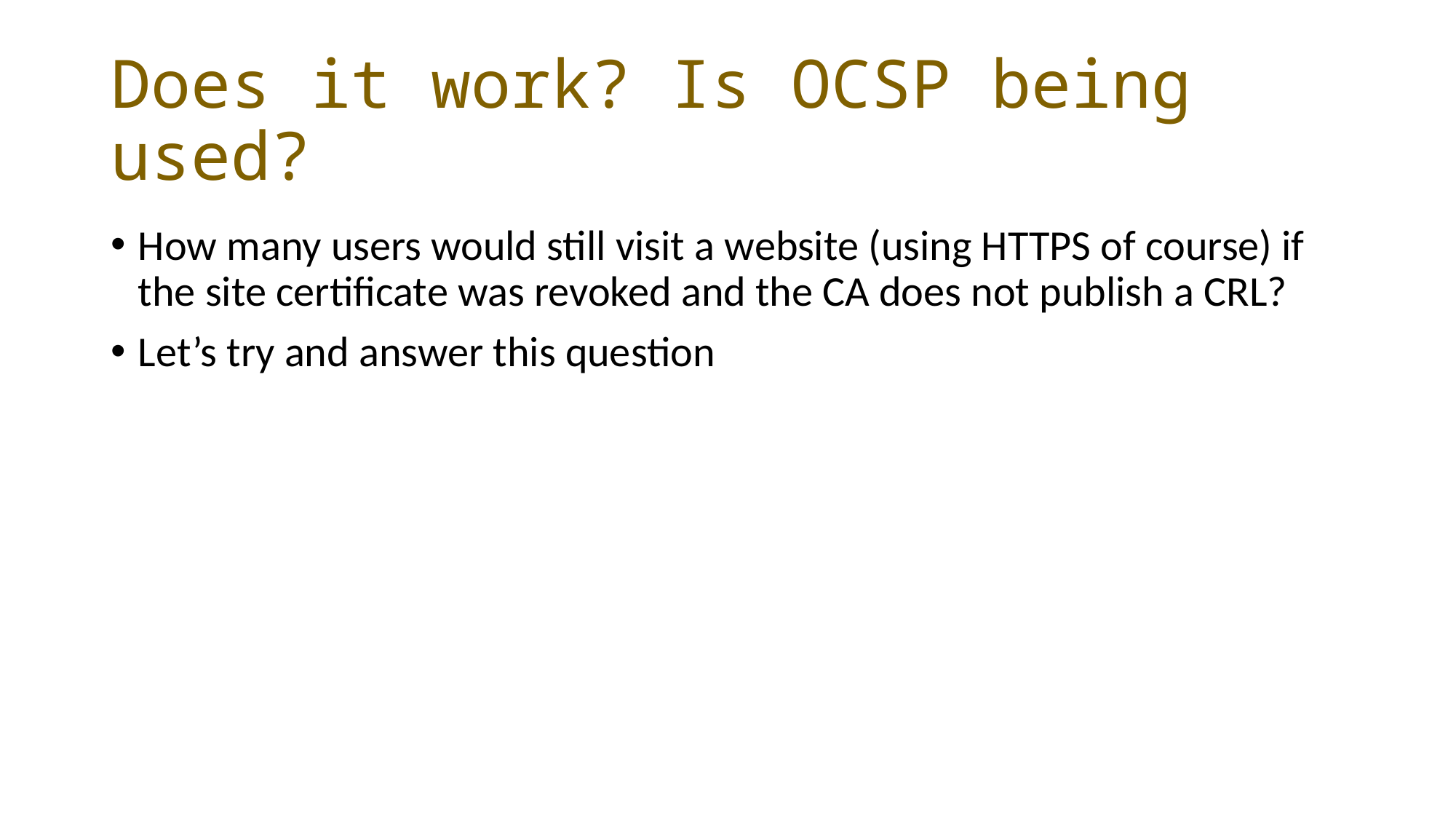

# Does it work? Is OCSP being used?
How many users would still visit a website (using HTTPS of course) if the site certificate was revoked and the CA does not publish a CRL?
Let’s try and answer this question